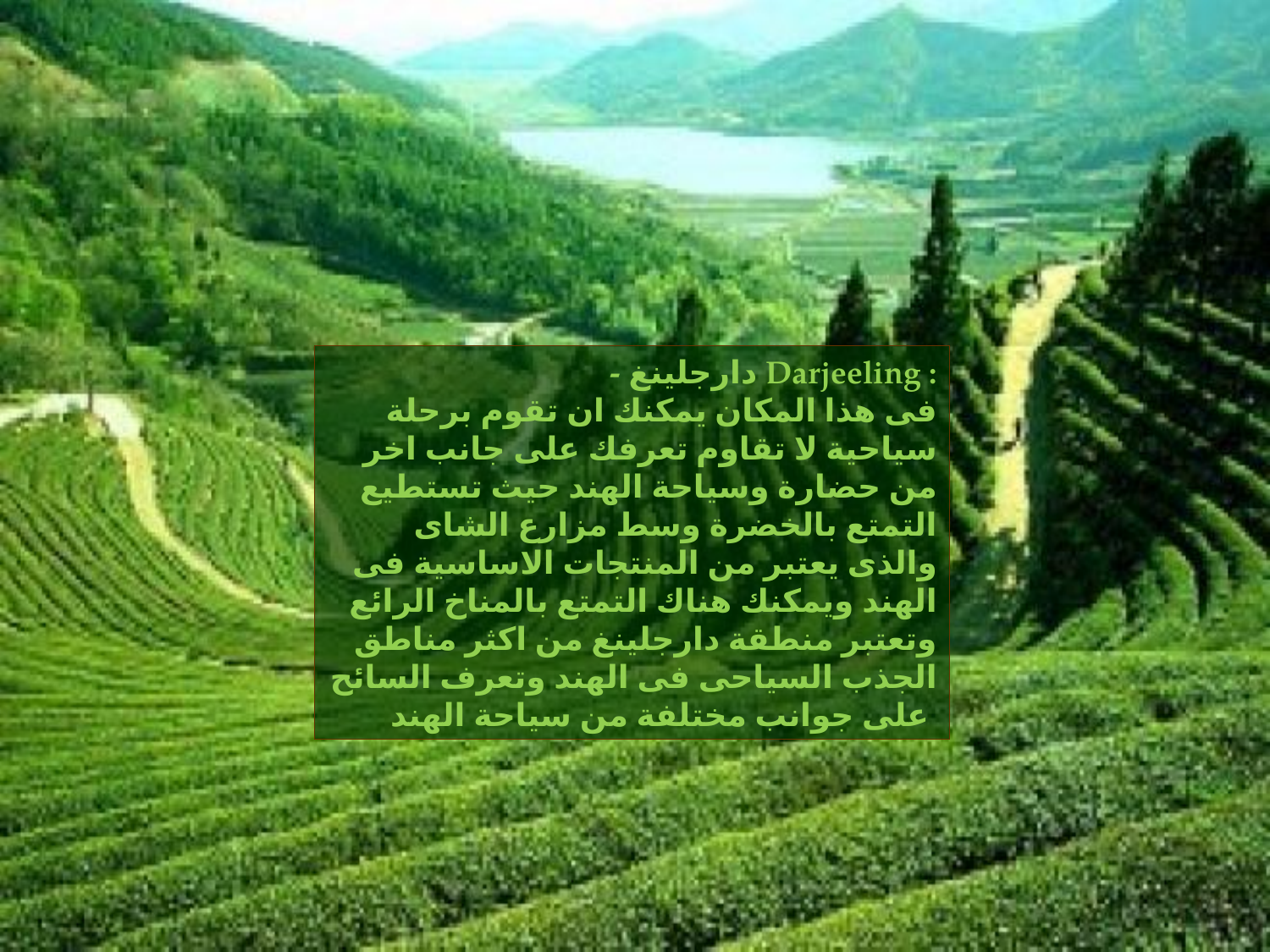

- دارجلينغ Darjeeling :
فى هذا المكان يمكنك ان تقوم برحلة سياحية لا تقاوم تعرفك على جانب اخر من حضارة وسياحة الهند حيث تستطيع التمتع بالخضرة وسط مزارع الشاى والذى يعتبر من المنتجات الاساسية فى الهند ويمكنك هناك التمتع بالمناخ الرائع وتعتبر منطقة دارجلينغ من اكثر مناطق الجذب السياحى فى الهند وتعرف السائح على جوانب مختلفة من سياحة الهند